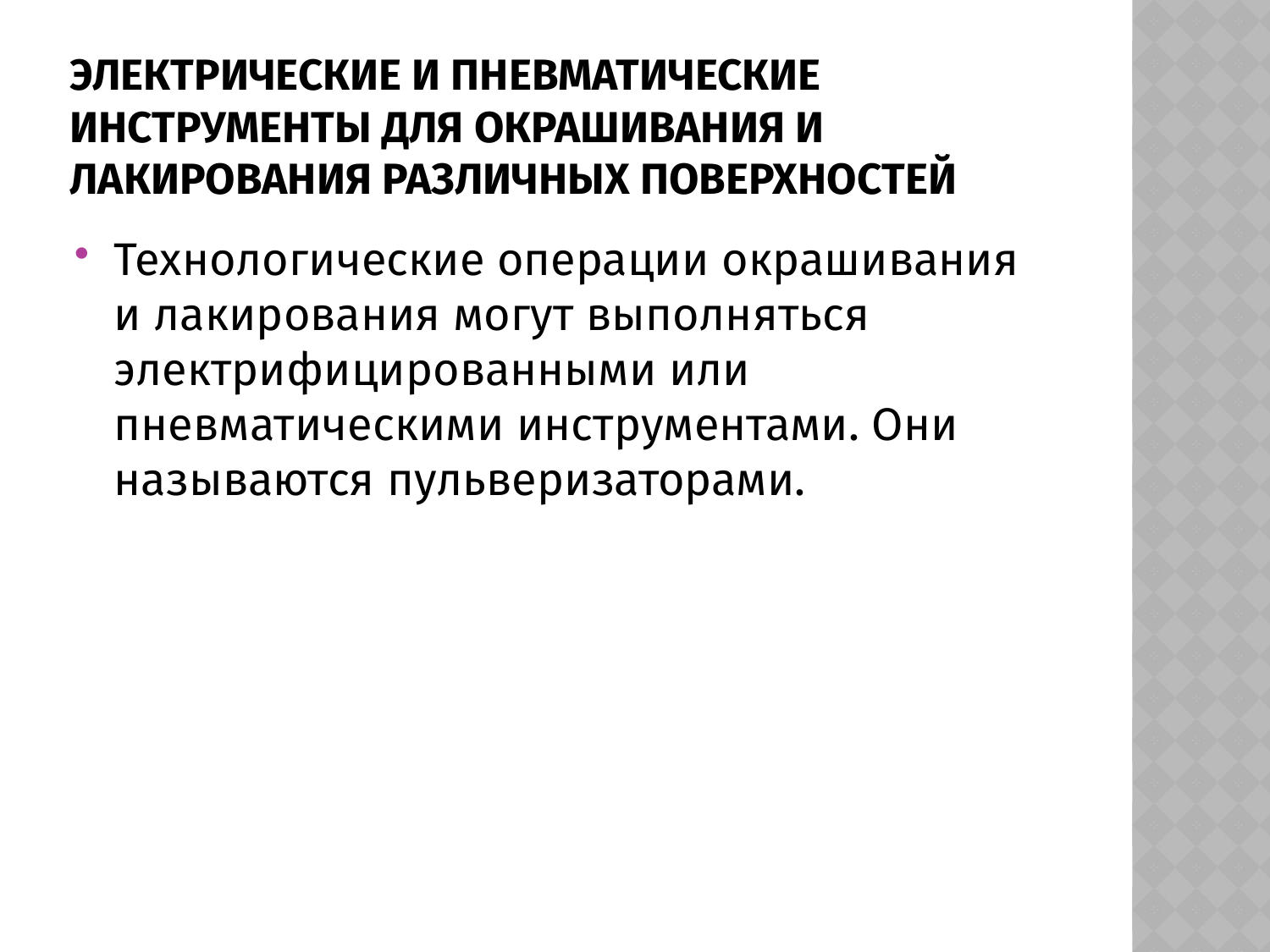

# Электрические и пневматические инструменты для окрашивания и лакирования различных поверхностей
Технологические операции окрашивания и лакирования могут выполняться электрифицированными или пневматическими инструментами. Они называются пульверизаторами.